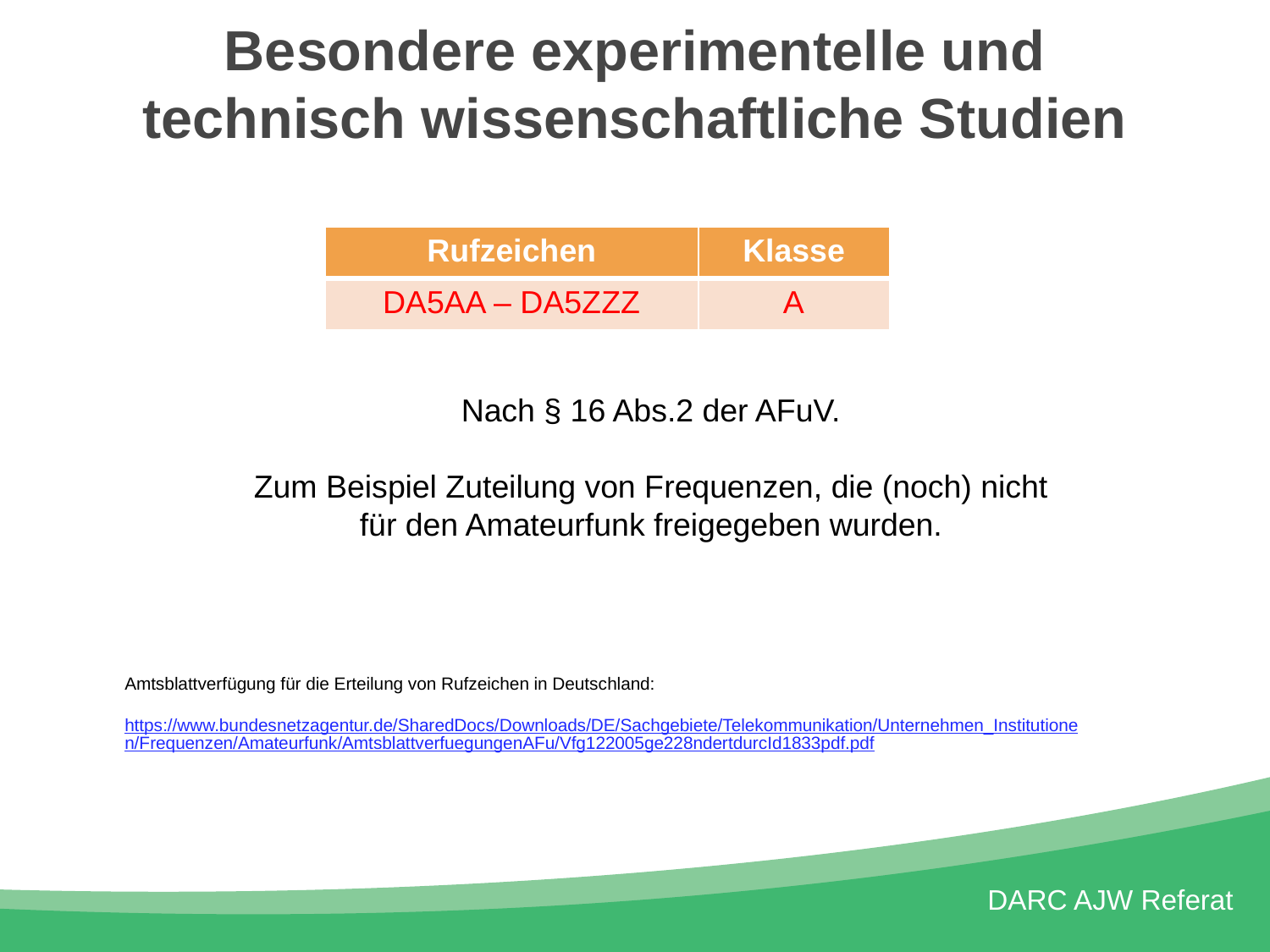

# Besondere experimentelle und technisch wissenschaftliche Studien

| Rufzeichen | Klasse |
| --- | --- |
| DA5AA – DA5ZZZ | A |
Nach § 16 Abs.2 der AFuV.
Zum Beispiel Zuteilung von Frequenzen, die (noch) nicht
für den Amateurfunk freigegeben wurden.
Amtsblattverfügung für die Erteilung von Rufzeichen in Deutschland:
https://www.bundesnetzagentur.de/SharedDocs/Downloads/DE/Sachgebiete/Telekommunikation/Unternehmen_Institutionen/Frequenzen/Amateurfunk/AmtsblattverfuegungenAFu/Vfg122005ge228ndertdurcId1833pdf.pdf